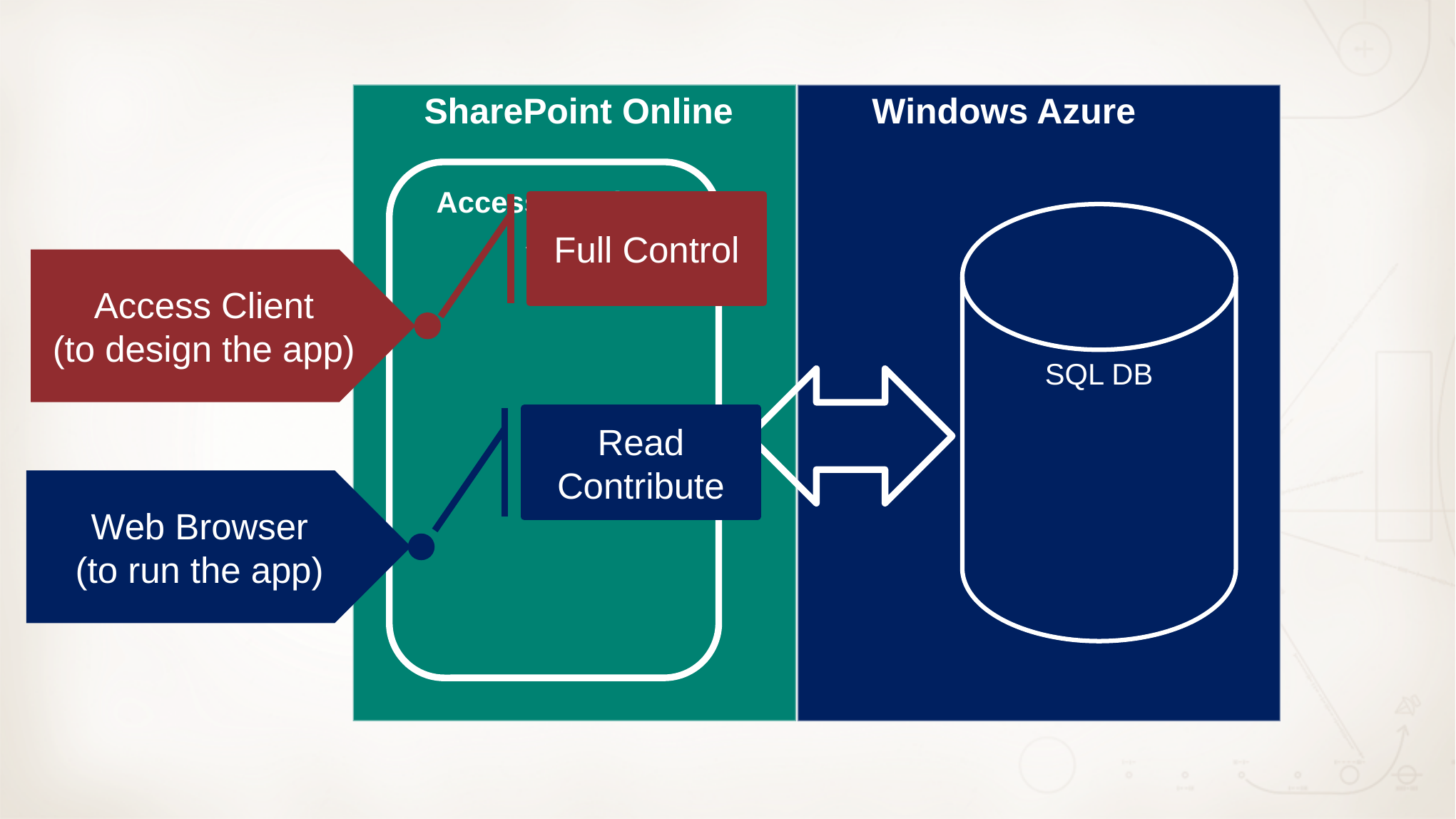

SharePoint Online		  Windows Azure

Access Services App
Full Control
SQL DB
Access Client
(to design the app)

Read
Contribute
Web Browser
(to run the app)